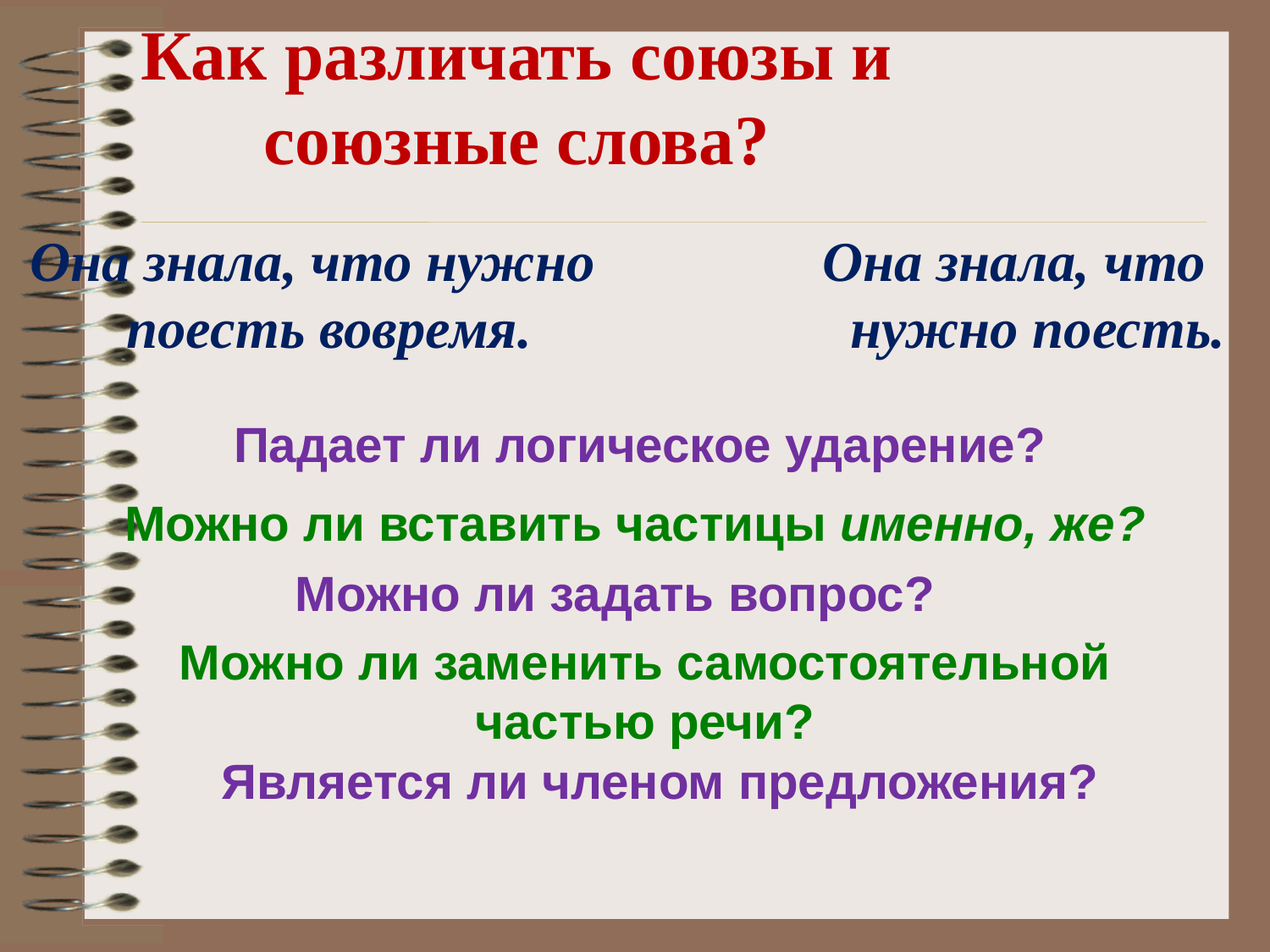

Как различать союзы и союзные слова?
Она знала, что нужно поесть вовремя.
Она знала, что нужно поесть.
Падает ли логическое ударение?
Можно ли вставить частицы именно, же?
Можно ли задать вопрос?
Можно ли заменить самостоятельной частью речи?
Является ли членом предложения?